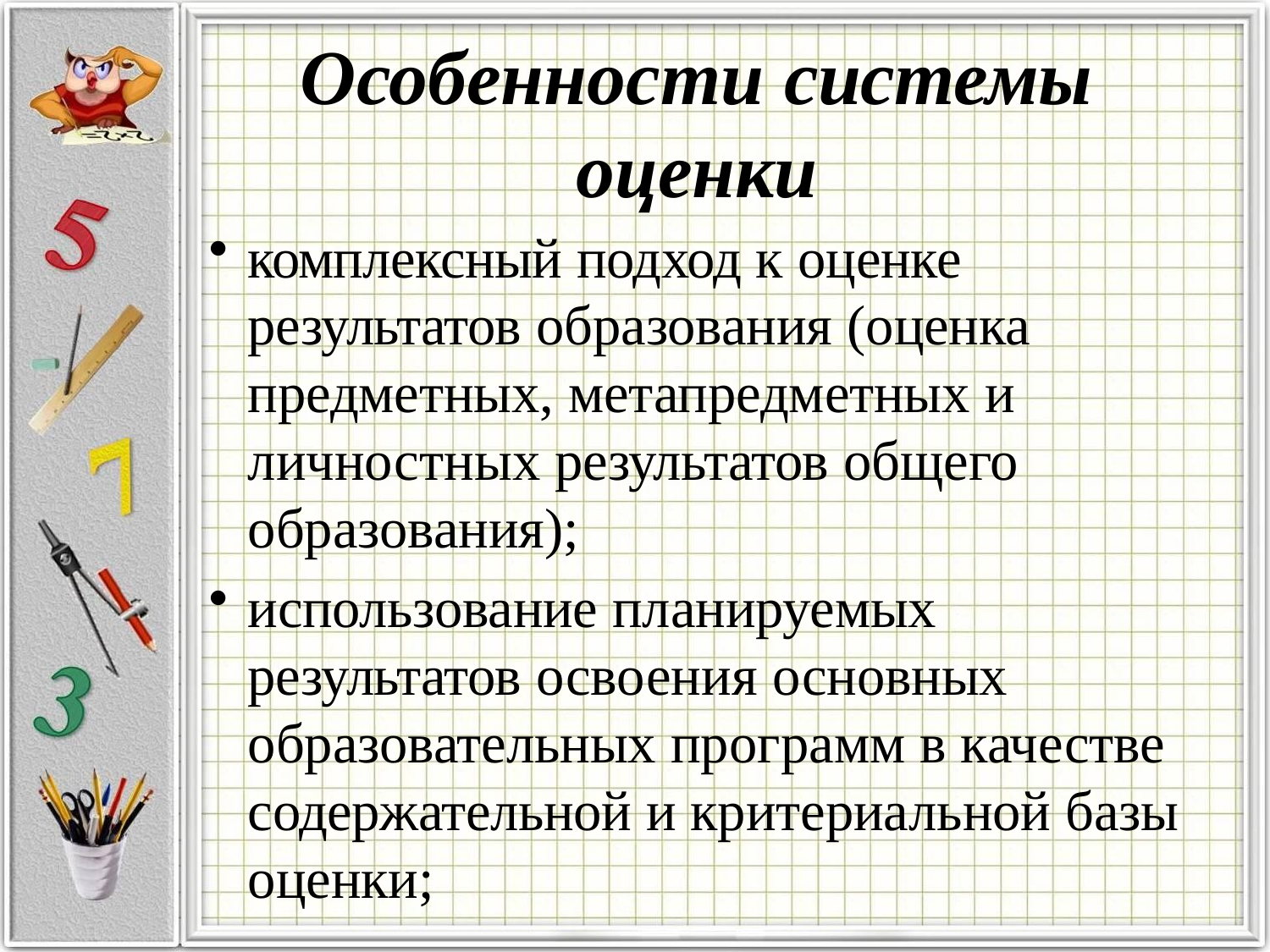

# Особенности системы оценки
комплексный подход к оценке результатов образования (оценка предметных, метапредметных и личностных результатов общего образования);
использование планируемых результатов освоения основных образовательных программ в качестве содержательной и критериальной базы оценки;